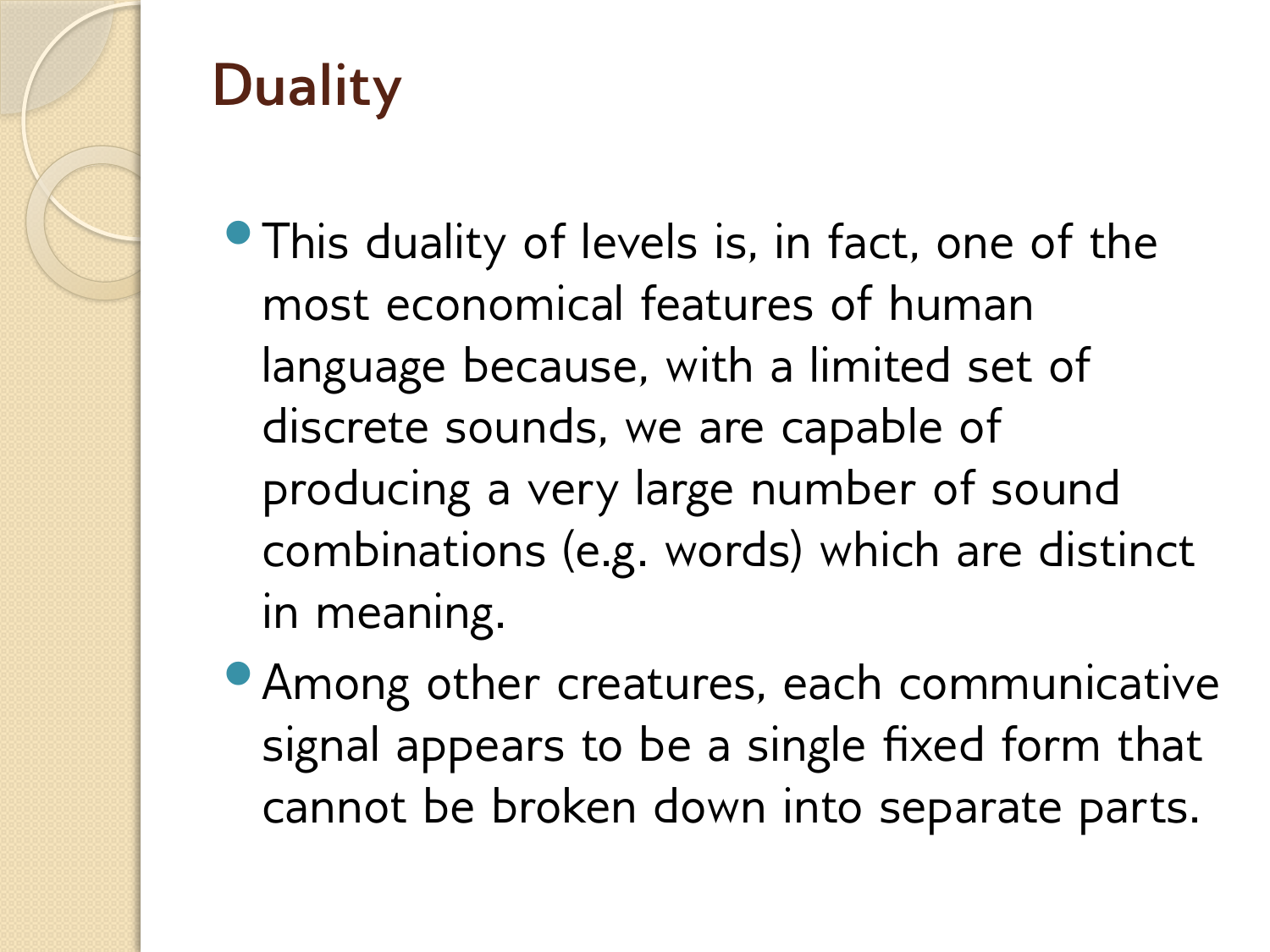

# Duality
This duality of levels is, in fact, one of the most economical features of human language because, with a limited set of discrete sounds, we are capable of producing a very large number of sound combinations (e.g. words) which are distinct in meaning.
Among other creatures, each communicative signal appears to be a single fixed form that cannot be broken down into separate parts.